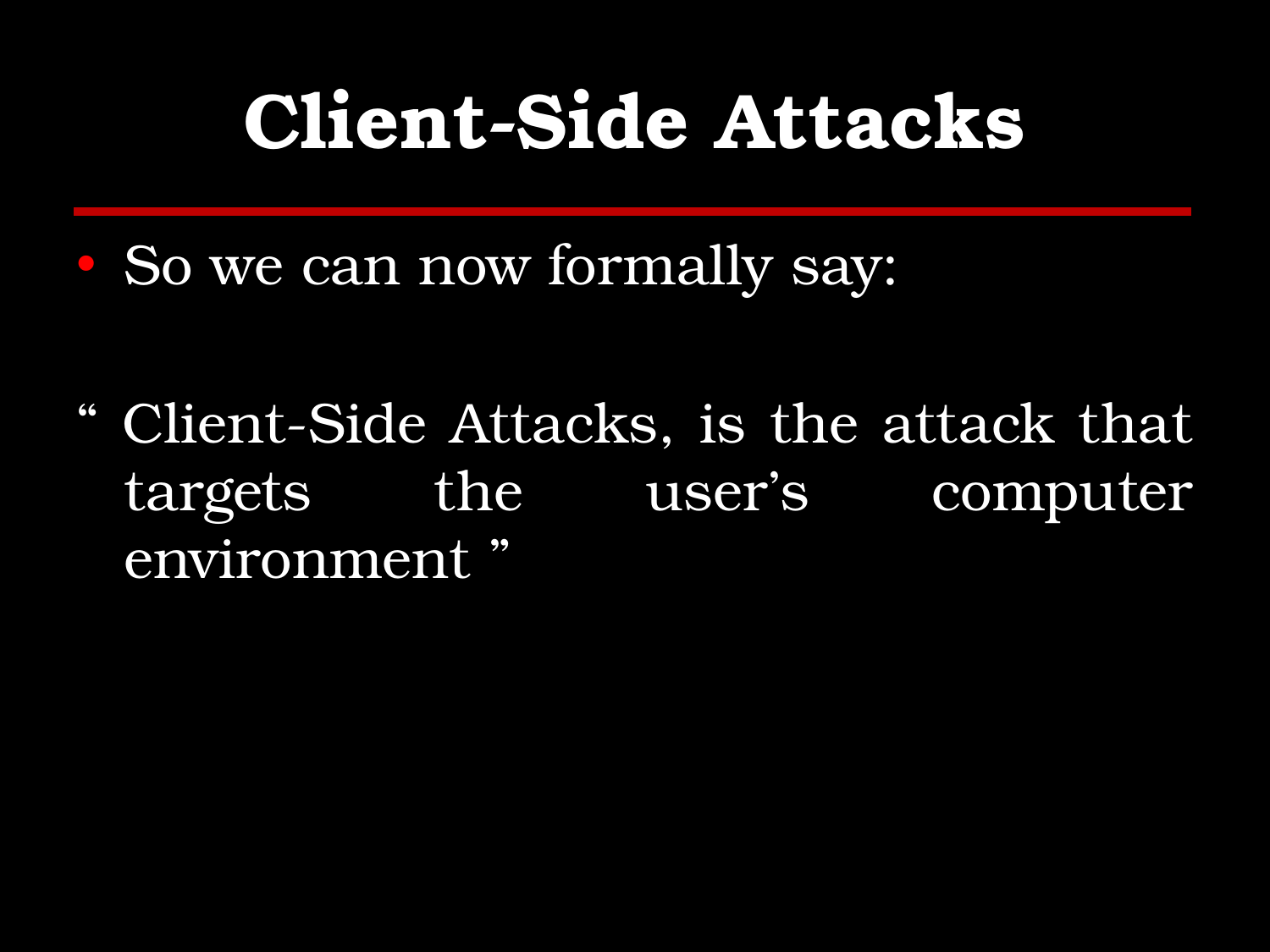

# Client-Side Attacks
So we can now formally say:

“ Client-Side Attacks, is the attack that targets the user’s computer environment ”